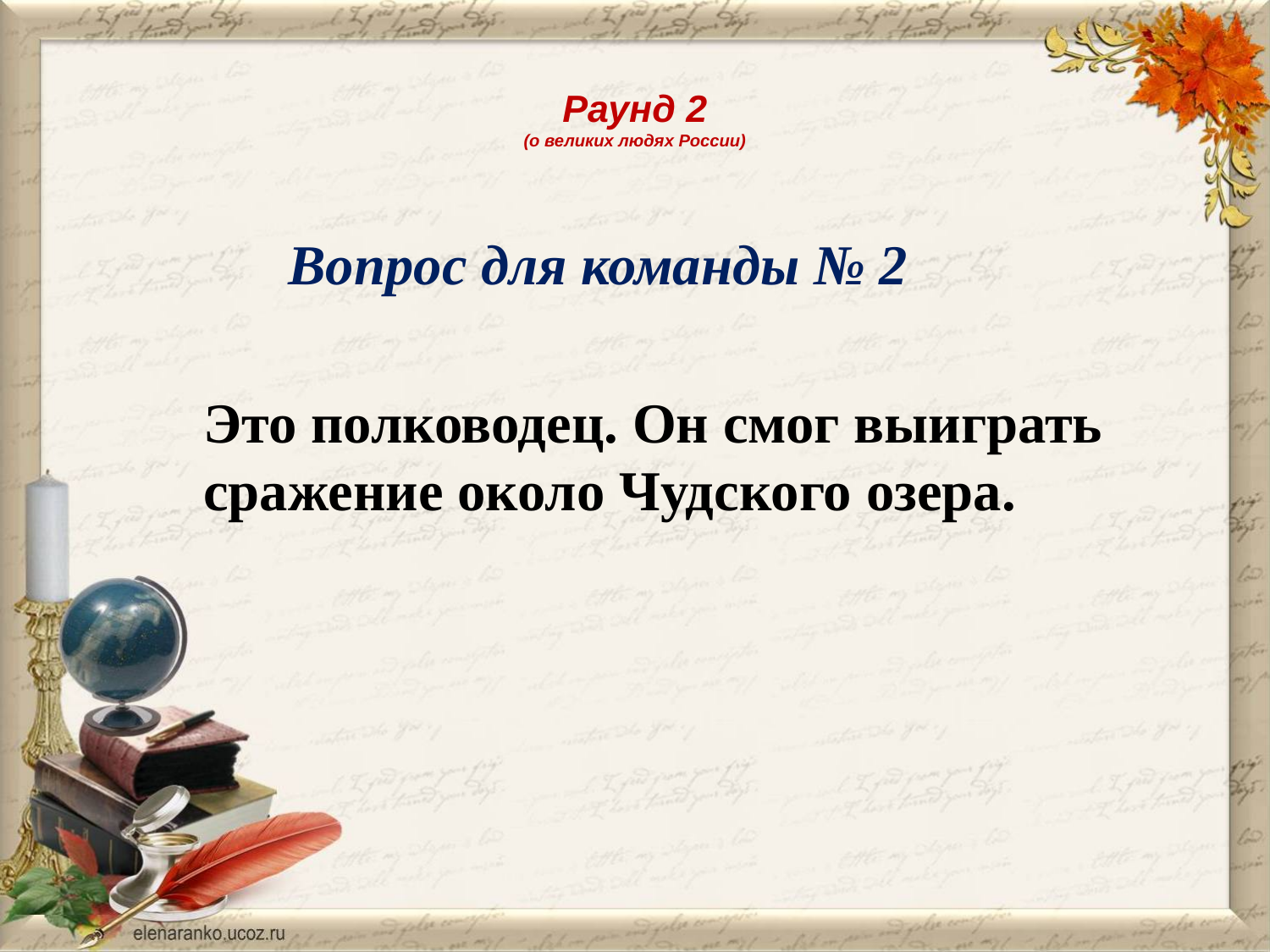

# Раунд 2 (о великих людях России)
	      Вопрос для команды № 2

	Это полководец. Он смог выиграть 	сражение около Чудского озера.